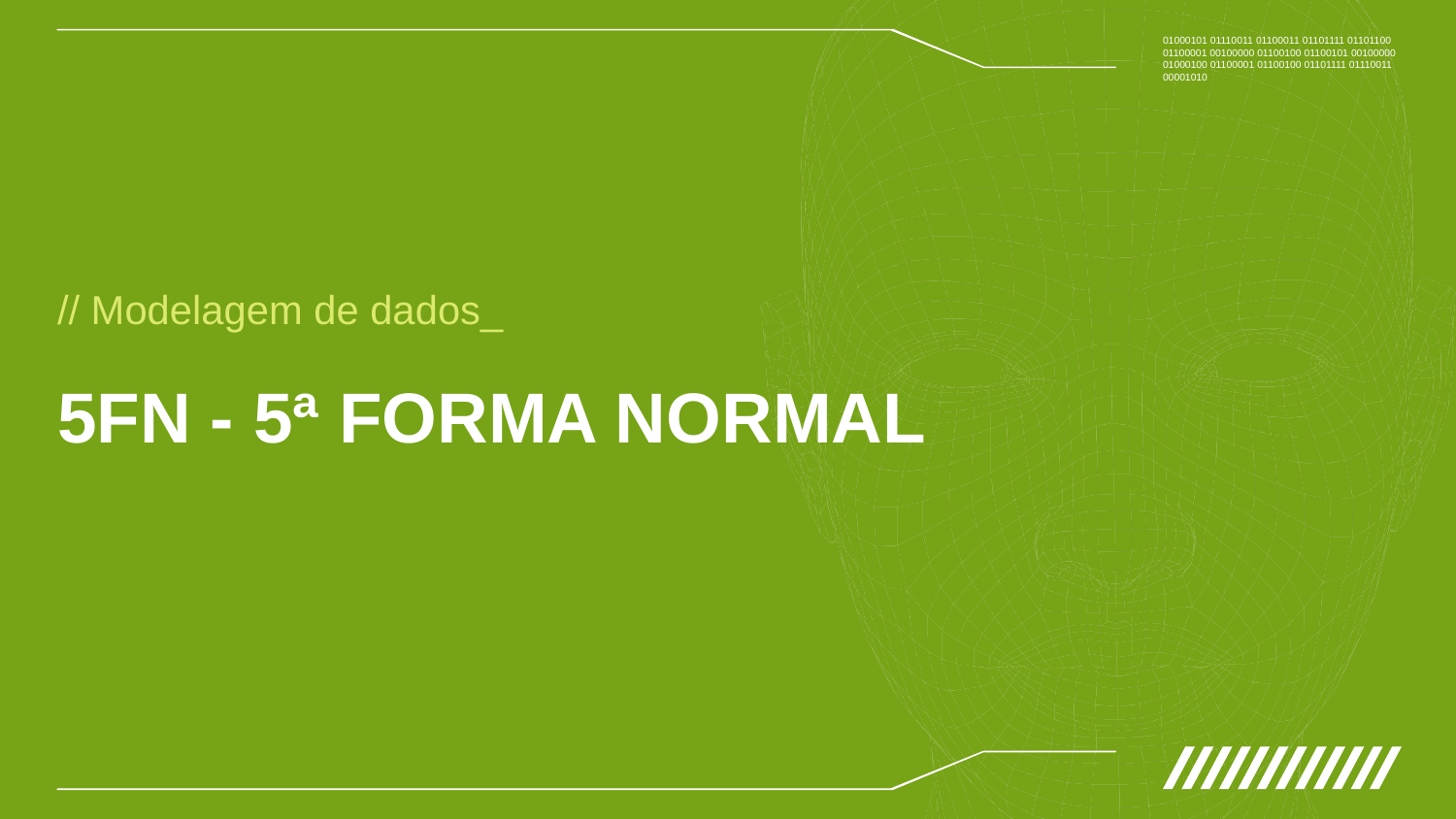

// Modelagem de dados_
# 5FN - 5ª FORMA NORMAL